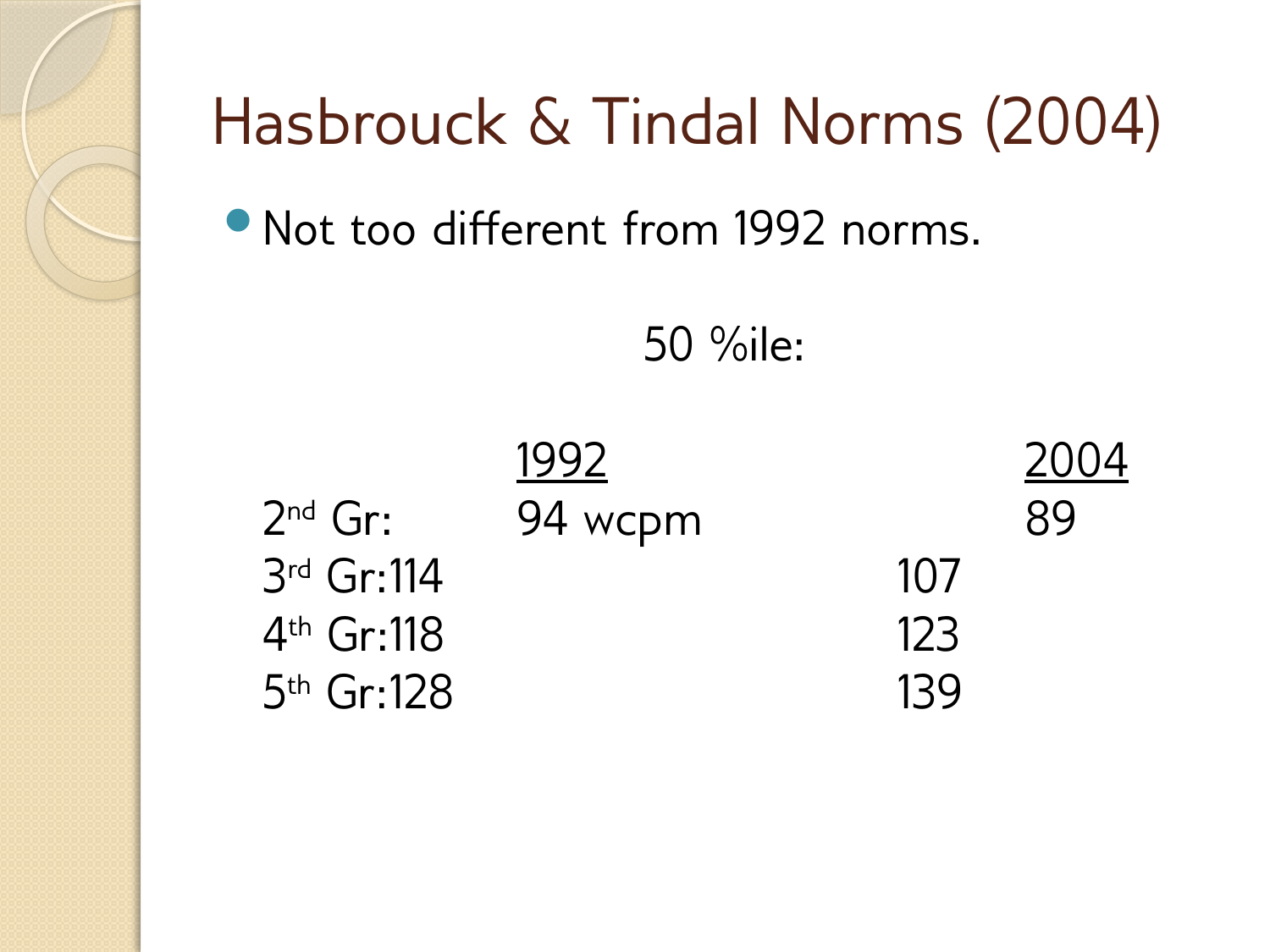

# Hasbrouck & Tindal Norms (2004)
Not too different from 1992 norms.

				50 %ile:

			1992				2004
	2nd Gr: 	94 wcpm			89
	3rd Gr:	114				107
	4th Gr:	118				123
	5th Gr:	128				139